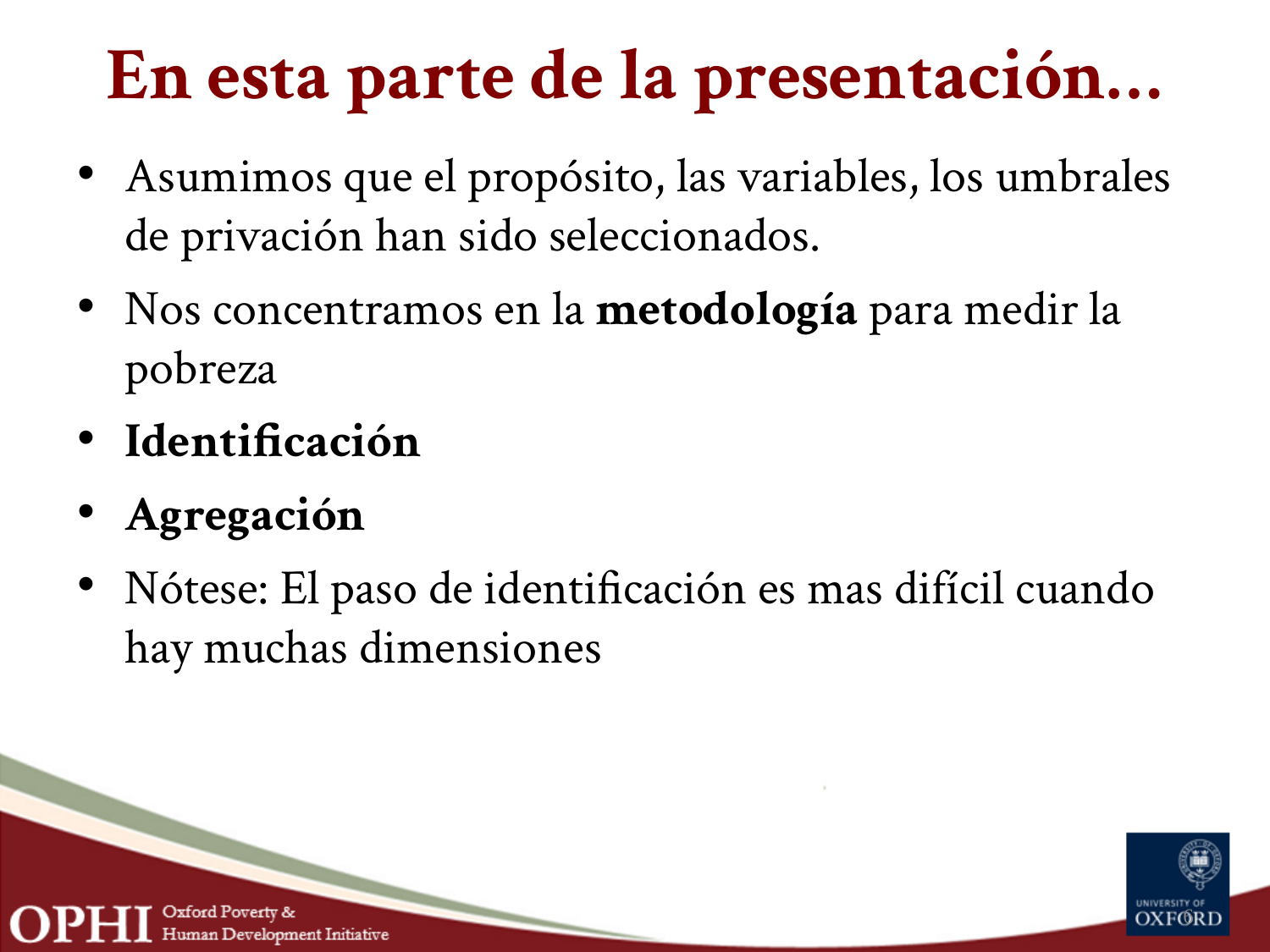

# En esta parte de la presentación…
Asumimos que el propósito, las variables, los umbrales de privación han sido seleccionados.
Nos concentramos en la metodología para medir la pobreza
Identificación
Agregación
Nótese: El paso de identificación es mas difícil cuando hay muchas dimensiones
6